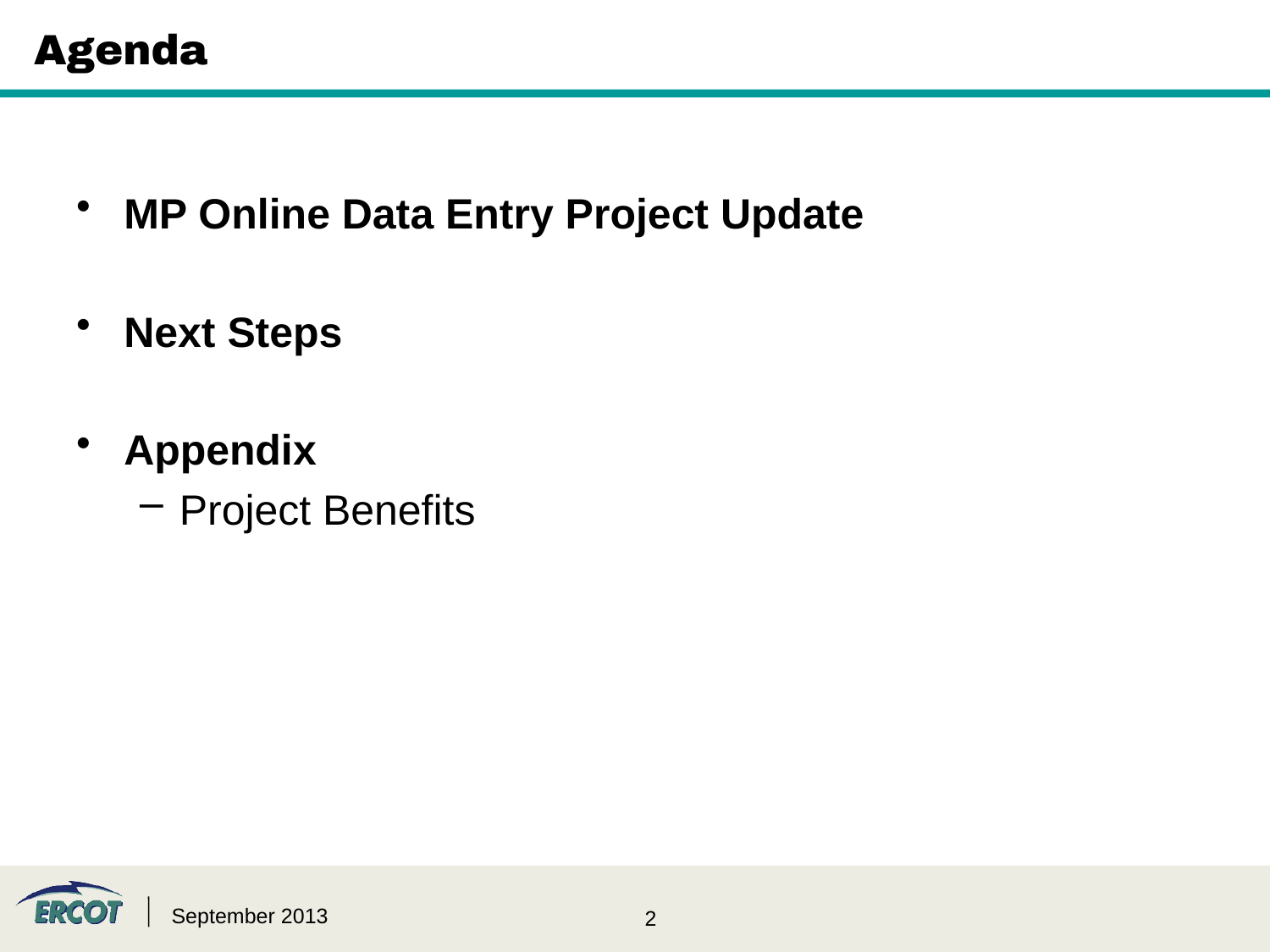

# Agenda
MP Online Data Entry Project Update

Next Steps

Appendix
Project Benefits
September 2013